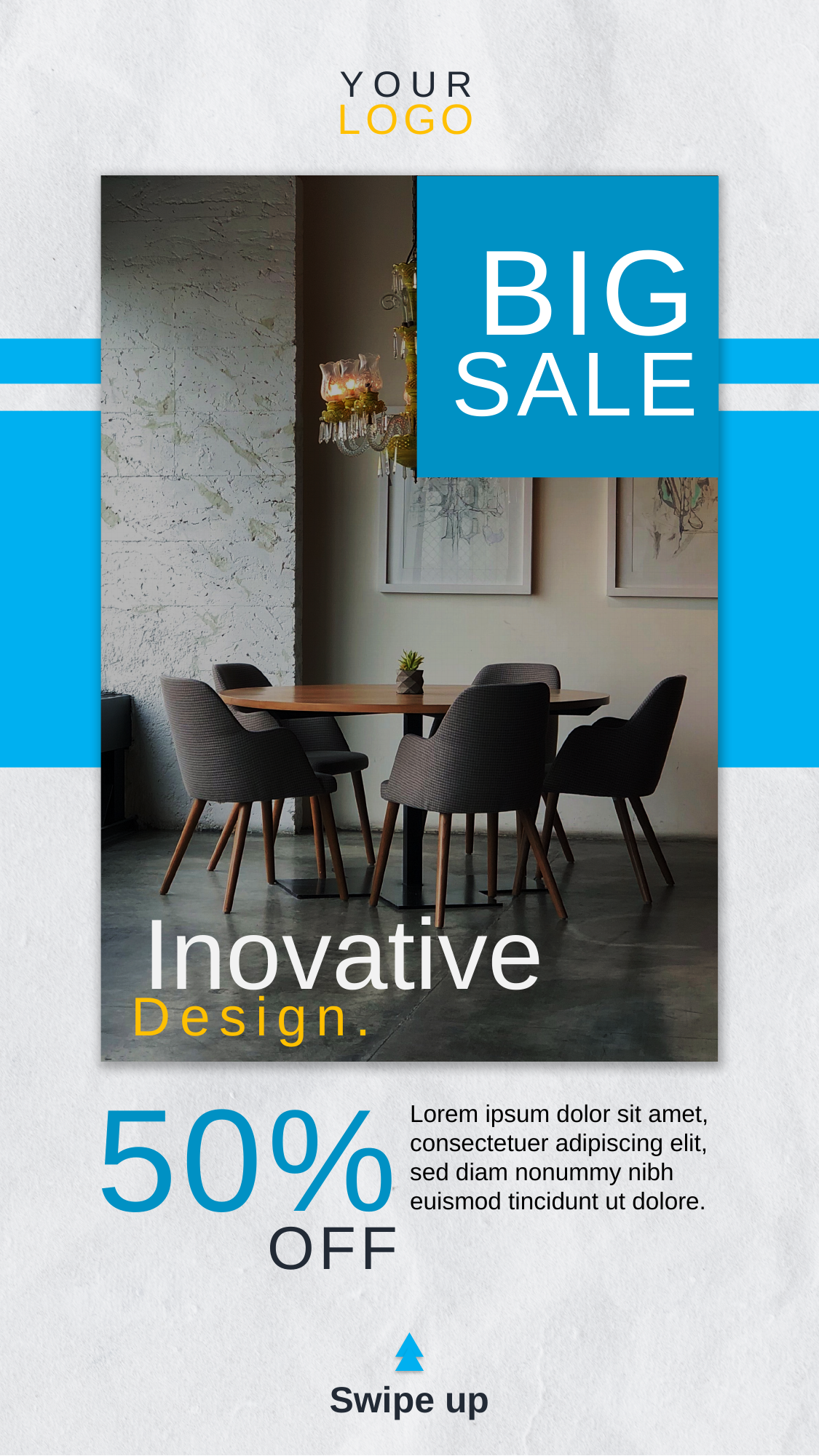

YOUR
LOGO

BIG
SALE

Inovative
Design.
50%
Lorem ipsum dolor sit amet, consectetuer adipiscing elit, sed diam nonummy nibh euismod tincidunt ut dolore.
OFF

Swipe up